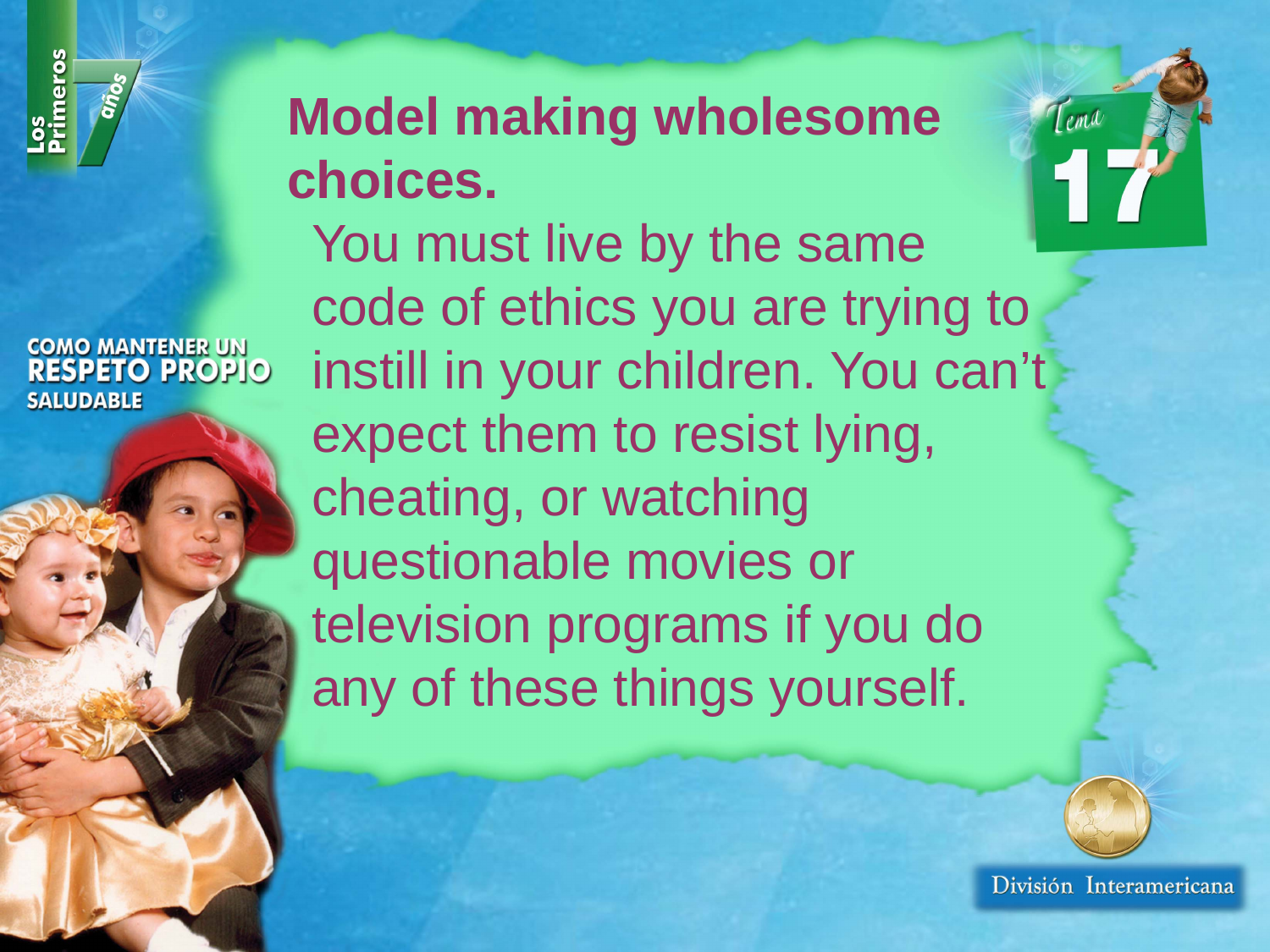

Model making wholesome choices.
You must live by the same code of ethics you are trying to instill in your children. You can’t expect them to resist lying, cheating, or watching questionable movies or television programs if you do any of these things yourself.